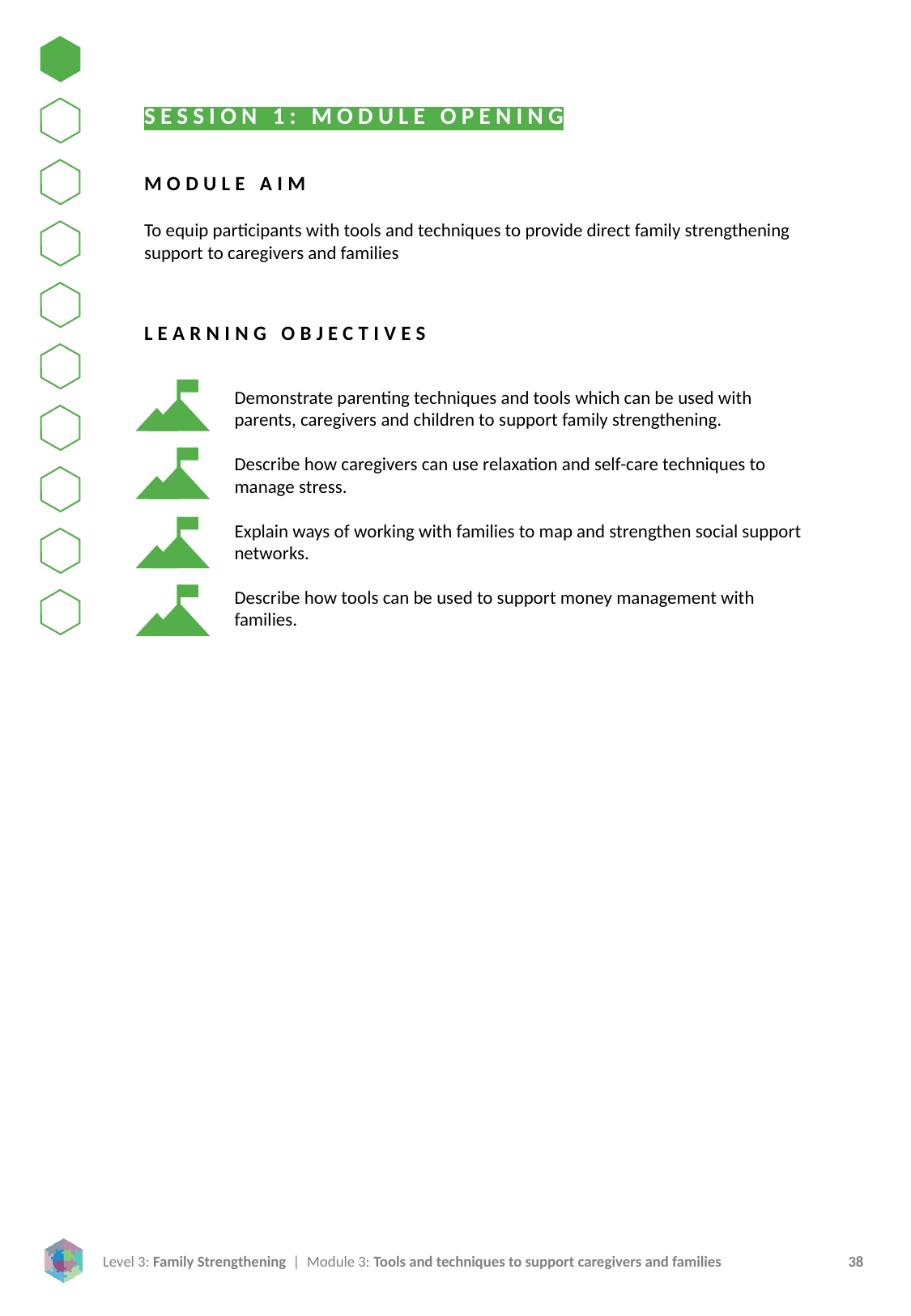

SESSION 1: MODULE OPENING

MODULE AIM
To equip participants with tools and techniques to provide direct family strengthening support to caregivers and families

LEARNING OBJECTIVES

Demonstrate parenting techniques and tools which can be used with parents, caregivers and children to support family strengthening.

Describe how caregivers can use relaxation and self-care techniques to manage stress.

Explain ways of working with families to map and strengthen social support networks.

Describe how tools can be used to support money management with families.